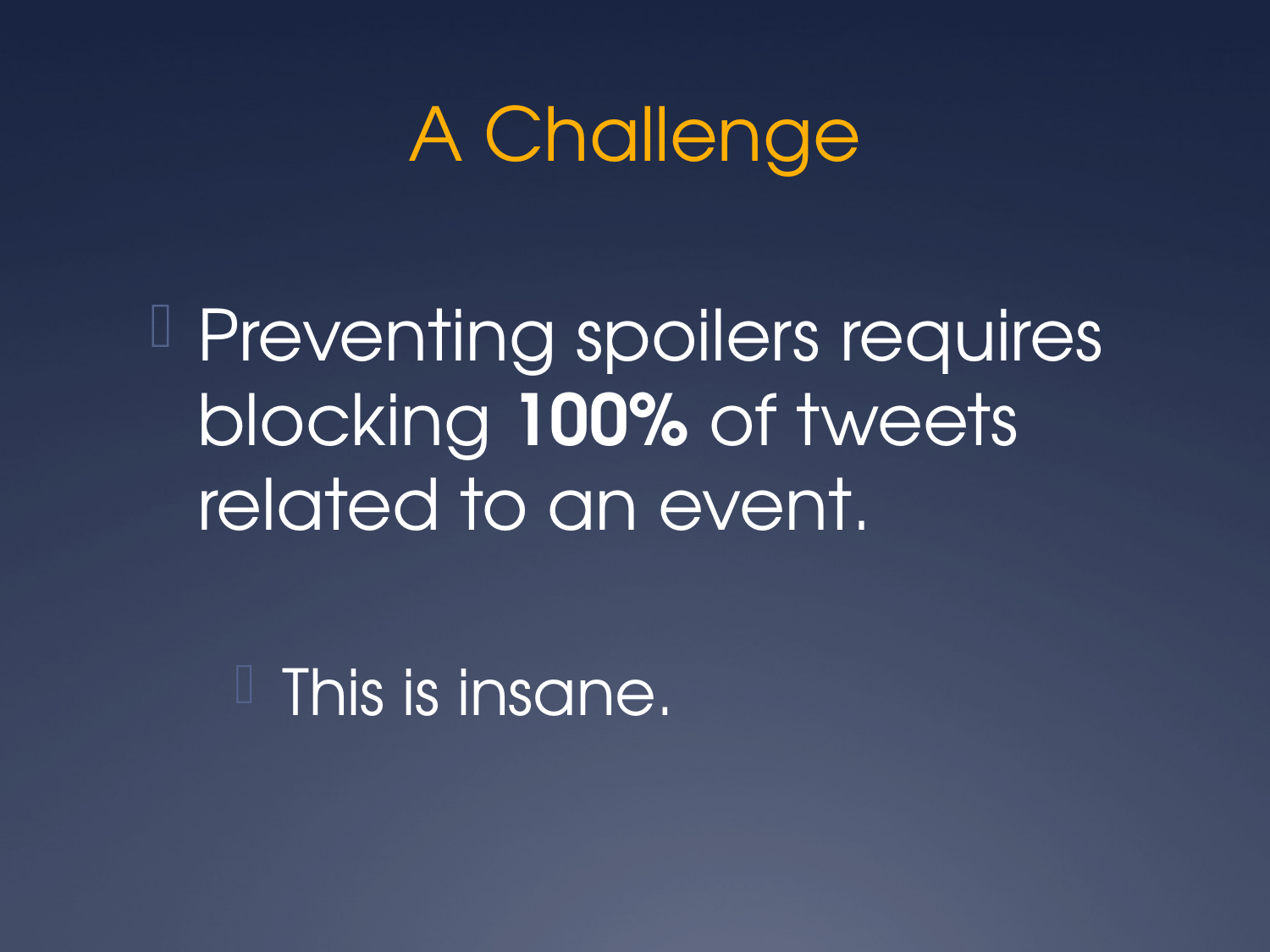

# A Challenge
Preventing spoilers requires blocking 100% of tweets related to an event.

This is insane.